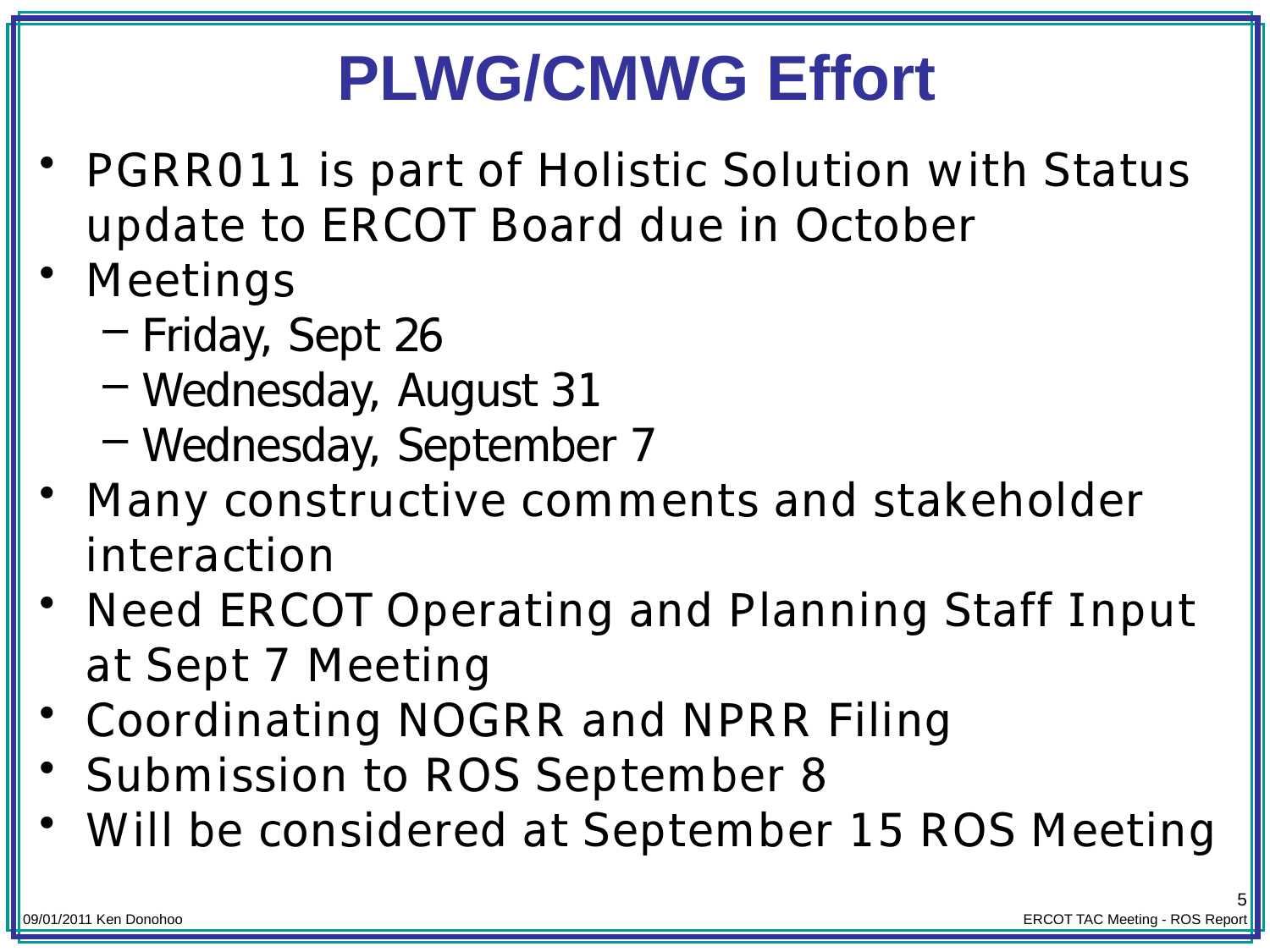

# PLWG/CMWG Effort
PGRR011 is part of Holistic Solution with Status update to ERCOT Board due in October
Meetings
Friday, Sept 26
Wednesday, August 31
Wednesday, September 7
Many constructive comments and stakeholder interaction
Need ERCOT Operating and Planning Staff Input at Sept 7 Meeting
Coordinating NOGRR and NPRR Filing
Submission to ROS September 8
Will be considered at September 15 ROS Meeting
5
09/01/2011 Ken Donohoo
ERCOT TAC Meeting - ROS Report